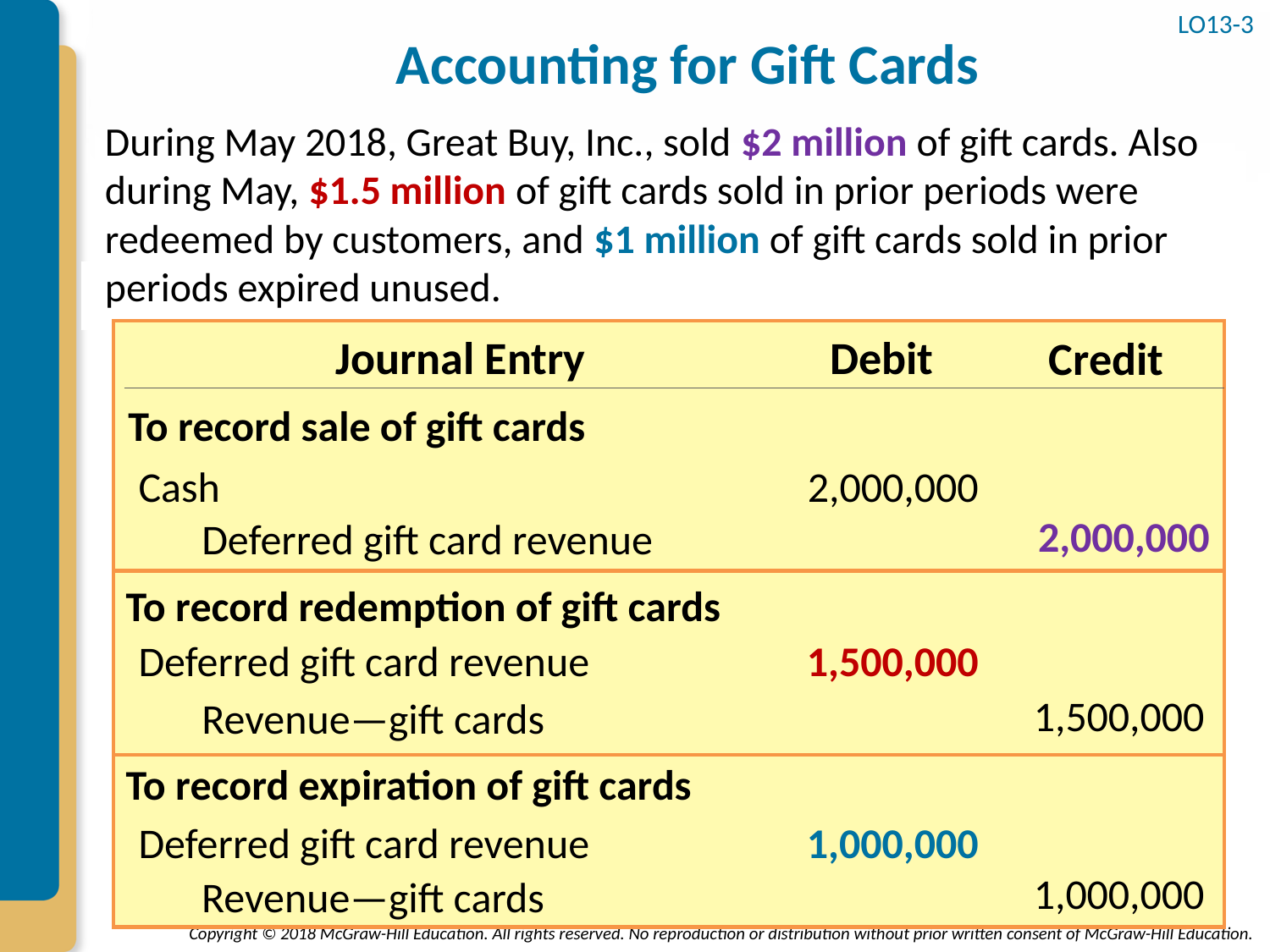

LO13-3
# Accounting for Gift Cards
During May 2018, Great Buy, Inc., sold $2 million of gift cards. Also during May, $1.5 million of gift cards sold in prior periods were redeemed by customers, and $1 million of gift cards sold in prior periods expired unused.

Journal Entry
Debit
Credit
To record sale of gift cards
Cash
2,000,000
2,000,000
Deferred gift card revenue

To record redemption of gift cards
Deferred gift card revenue
1,500,000
1,500,000
Revenue—gift cards
To record expiration of gift cards

Deferred gift card revenue
1,000,000
1,000,000
Revenue—gift cards